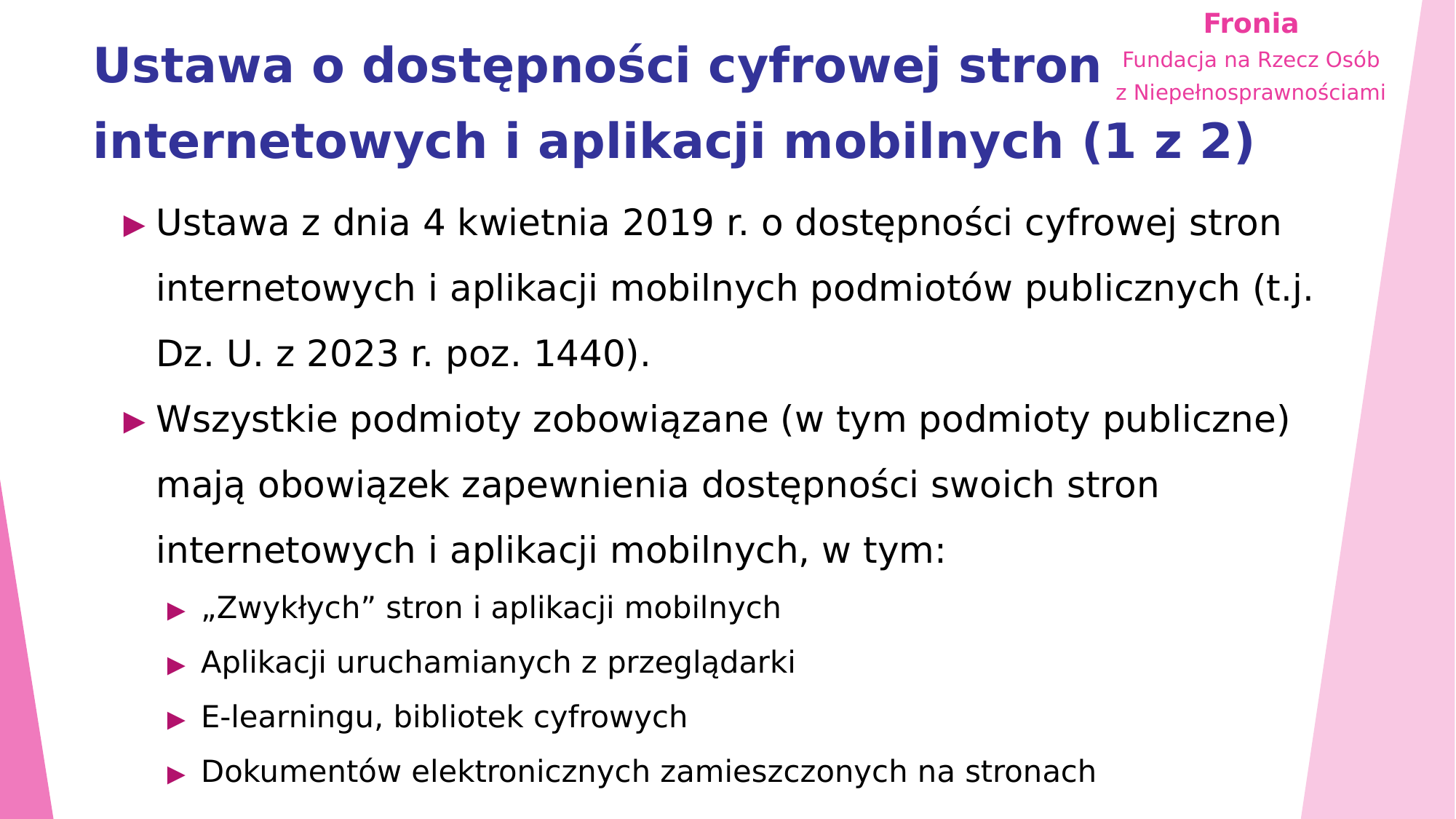

# Ustawa o dostępności cyfrowej stron internetowych i aplikacji mobilnych (1 z 2)
Ustawa z dnia 4 kwietnia 2019 r. o dostępności cyfrowej stron internetowych i aplikacji mobilnych podmiotów publicznych (t.j. Dz. U. z 2023 r. poz. 1440).
Wszystkie podmioty zobowiązane (w tym podmioty publiczne) mają obowiązek zapewnienia dostępności swoich stron internetowych i aplikacji mobilnych, w tym:
„Zwykłych” stron i aplikacji mobilnych
Aplikacji uruchamianych z przeglądarki
E-learningu, bibliotek cyfrowych
Dokumentów elektronicznych zamieszczonych na stronach